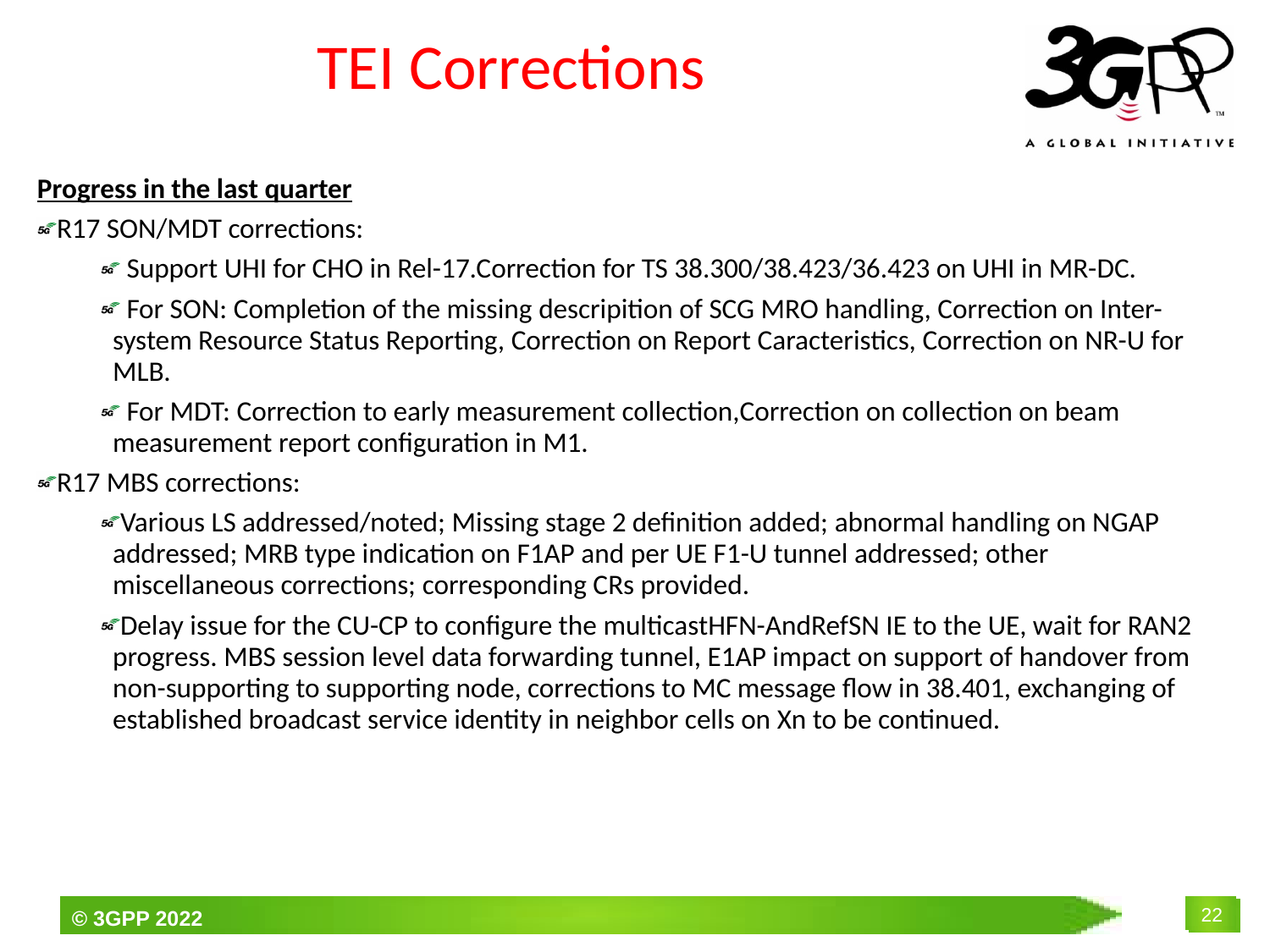

# TEI Corrections
Progress in the last quarter
R17 SON/MDT corrections:
 Support UHI for CHO in Rel-17.Correction for TS 38.300/38.423/36.423 on UHI in MR-DC.
 For SON: Completion of the missing descripition of SCG MRO handling, Correction on Inter-system Resource Status Reporting, Correction on Report Caracteristics, Correction on NR-U for MLB.
 For MDT: Correction to early measurement collection,Correction on collection on beam measurement report configuration in M1.
R17 MBS corrections:
Various LS addressed/noted; Missing stage 2 definition added; abnormal handling on NGAP addressed; MRB type indication on F1AP and per UE F1-U tunnel addressed; other miscellaneous corrections; corresponding CRs provided.
Delay issue for the CU-CP to configure the multicastHFN-AndRefSN IE to the UE, wait for RAN2 progress. MBS session level data forwarding tunnel, E1AP impact on support of handover from non-supporting to supporting node, corrections to MC message flow in 38.401, exchanging of established broadcast service identity in neighbor cells on Xn to be continued.

22